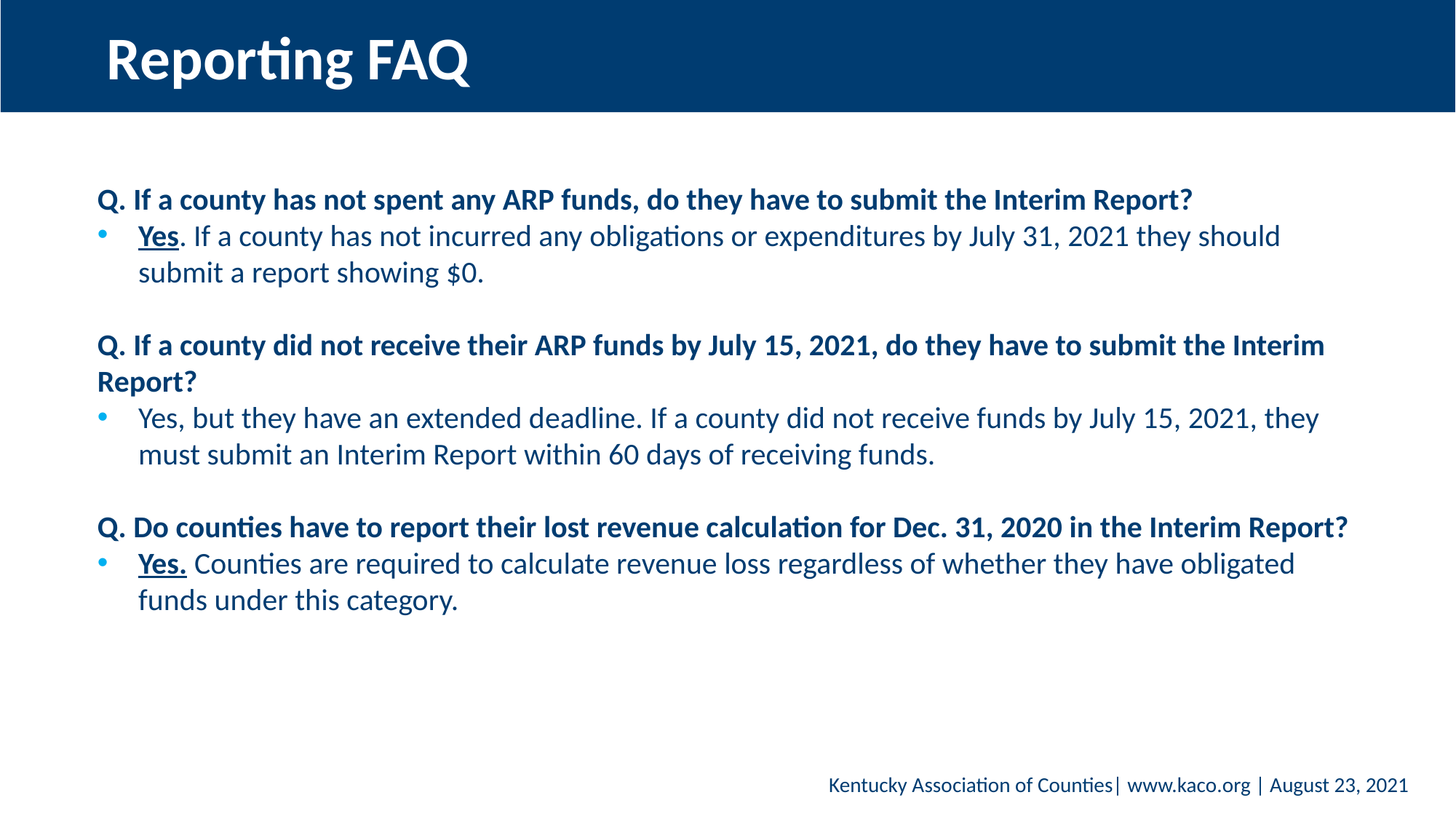

Reporting FAQ
Q. If a county has not spent any ARP funds, do they have to submit the Interim Report?
Yes. If a county has not incurred any obligations or expenditures by July 31, 2021 they should submit a report showing $0.

Q. If a county did not receive their ARP funds by July 15, 2021, do they have to submit the Interim Report?
Yes, but they have an extended deadline. If a county did not receive funds by July 15, 2021, they must submit an Interim Report within 60 days of receiving funds.

Q. Do counties have to report their lost revenue calculation for Dec. 31, 2020 in the Interim Report?
Yes. Counties are required to calculate revenue loss regardless of whether they have obligated funds under this category.
Kentucky Association of Counties| www.kaco.org | August 23, 2021